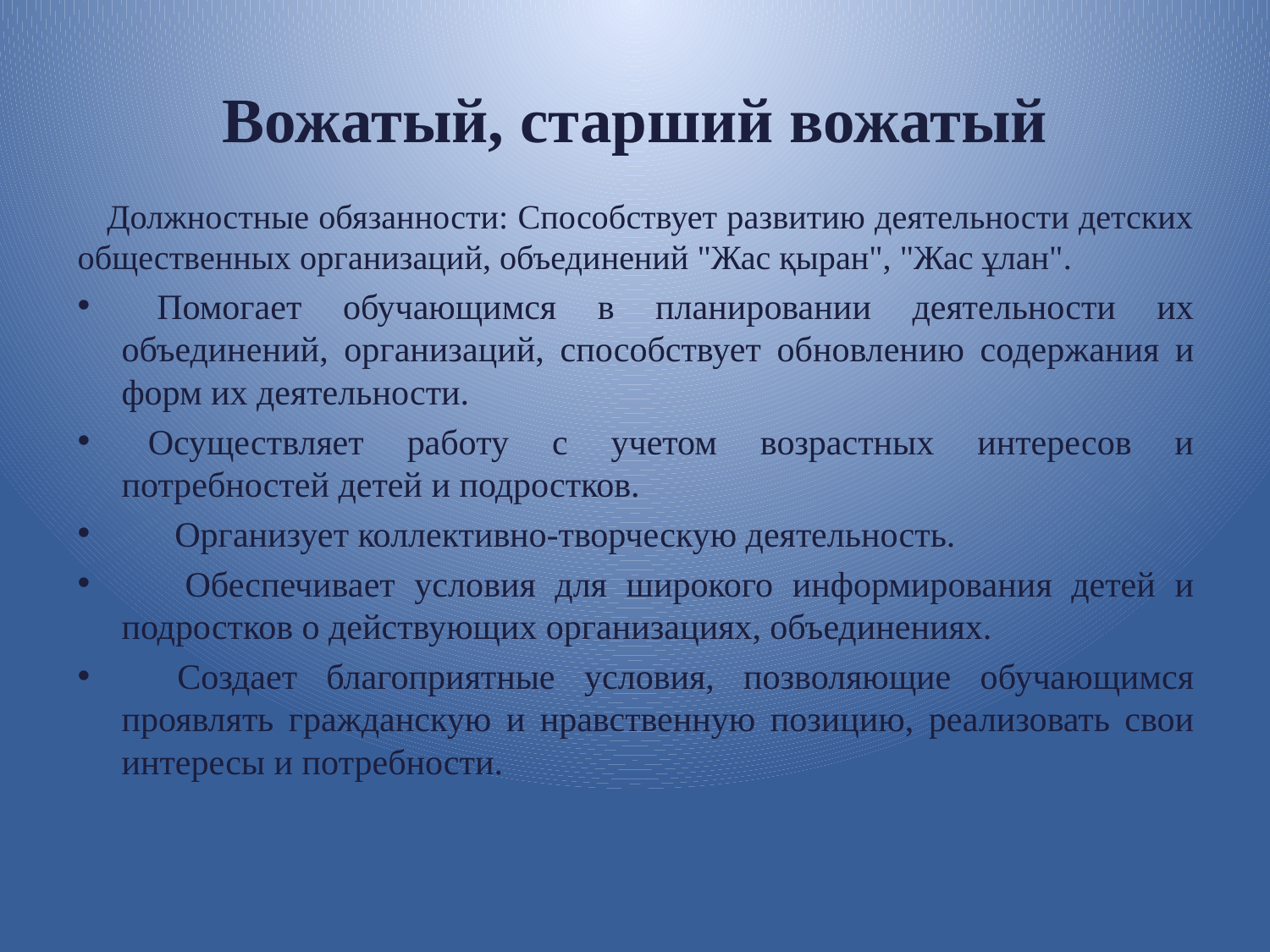

# Вожатый, старший вожатый

	Должностные обязанности: Способствует развитию деятельности детских общественных организаций, объединений "Жас қыран", "Жас ұлан".
    Помогает обучающимся в планировании деятельности их объединений, организаций, способствует обновлению содержания и форм их деятельности.
   Осуществляет работу с учетом возрастных интересов и потребностей детей и подростков.
      Организует коллективно-творческую деятельность.
      Обеспечивает условия для широкого информирования детей и подростков о действующих организациях, объединениях.
    Создает благоприятные условия, позволяющие обучающимся проявлять гражданскую и нравственную позицию, реализовать свои интересы и потребности.